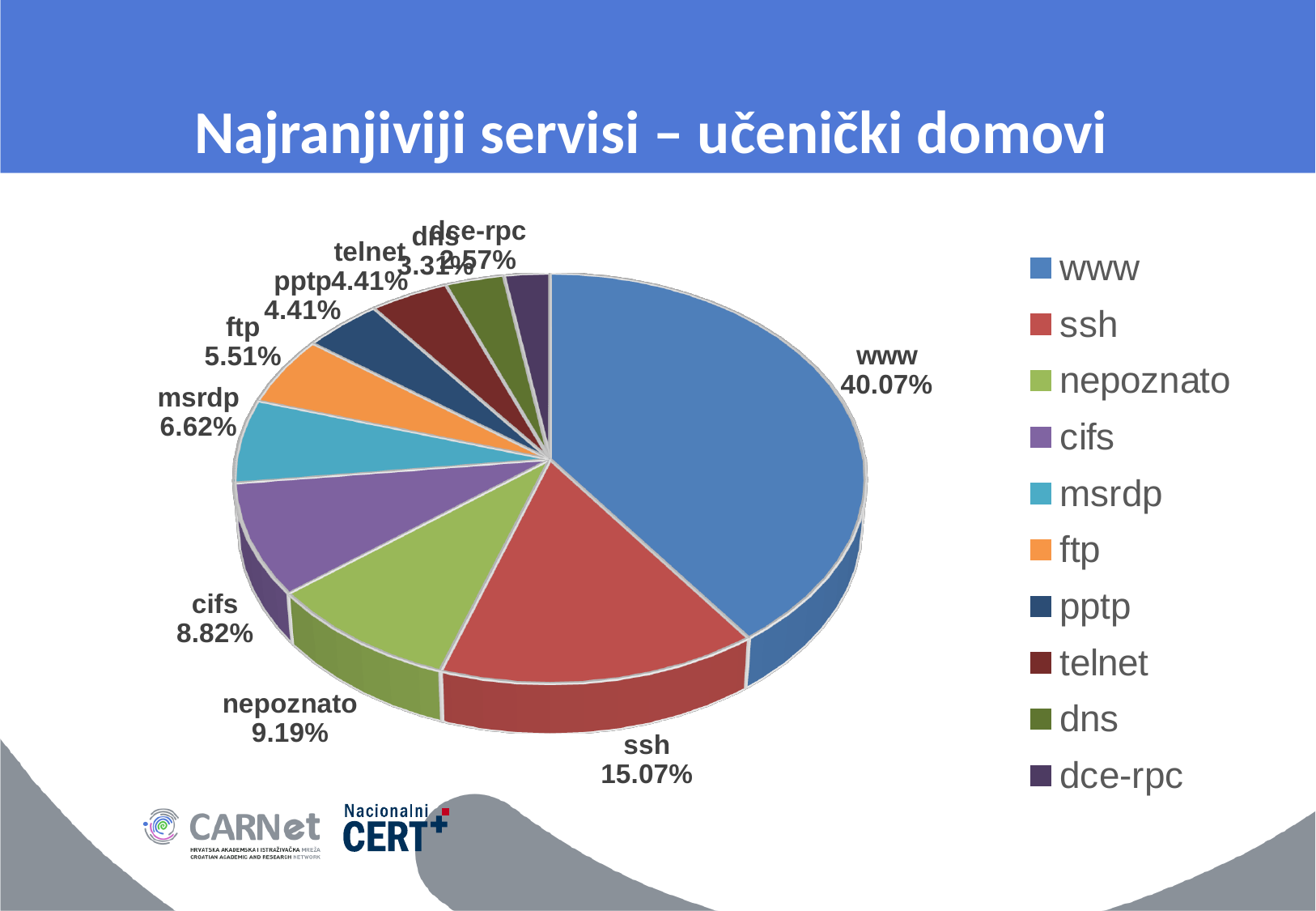

# Najranjiviji servisi – učenički domovi

[unsupported chart]